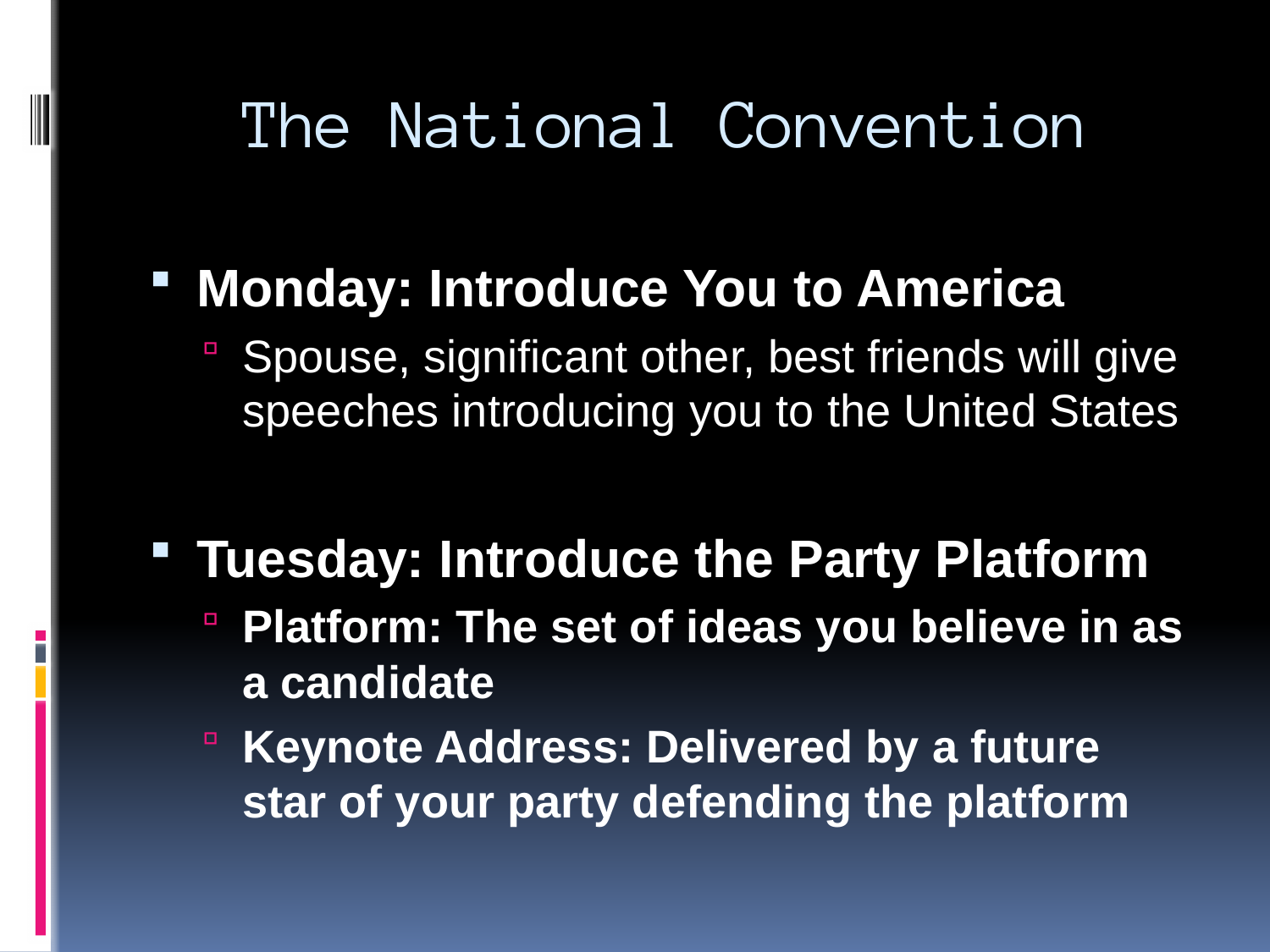

# The National Convention
Monday: Introduce You to America
Spouse, significant other, best friends will give speeches introducing you to the United States

Tuesday: Introduce the Party Platform
Platform: The set of ideas you believe in as a candidate
Keynote Address: Delivered by a future star of your party defending the platform